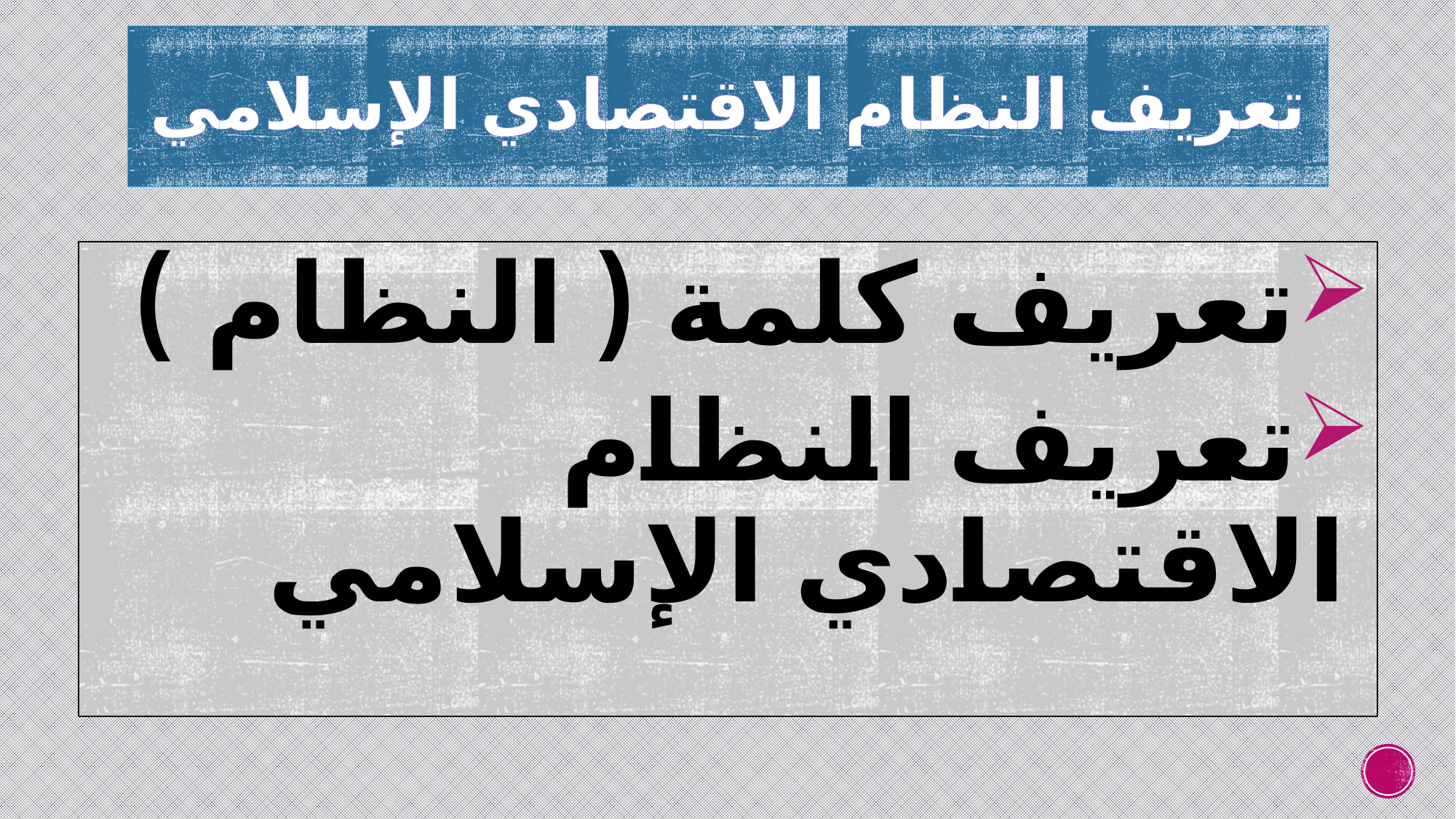

# تعريف النظام الاقتصادي الإسلامي
تعريف كلمة ( النظام )
تعريف النظام الاقتصادي الإسلامي